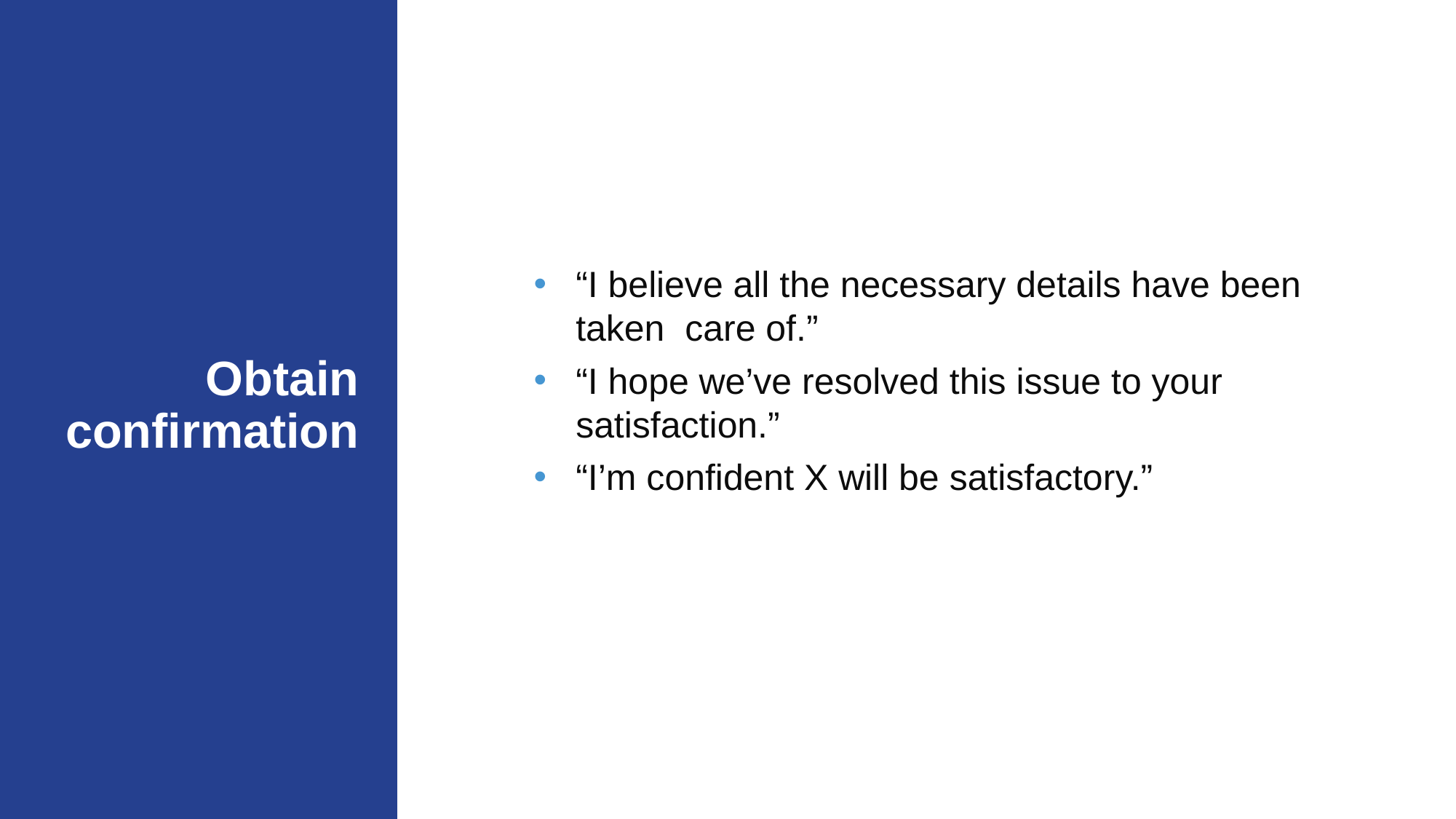

“I believe all the necessary details have been taken  care of.”
“I hope we’ve resolved this issue to your satisfaction.”
“I’m confident X will be satisfactory.”

# Obtain confirmation